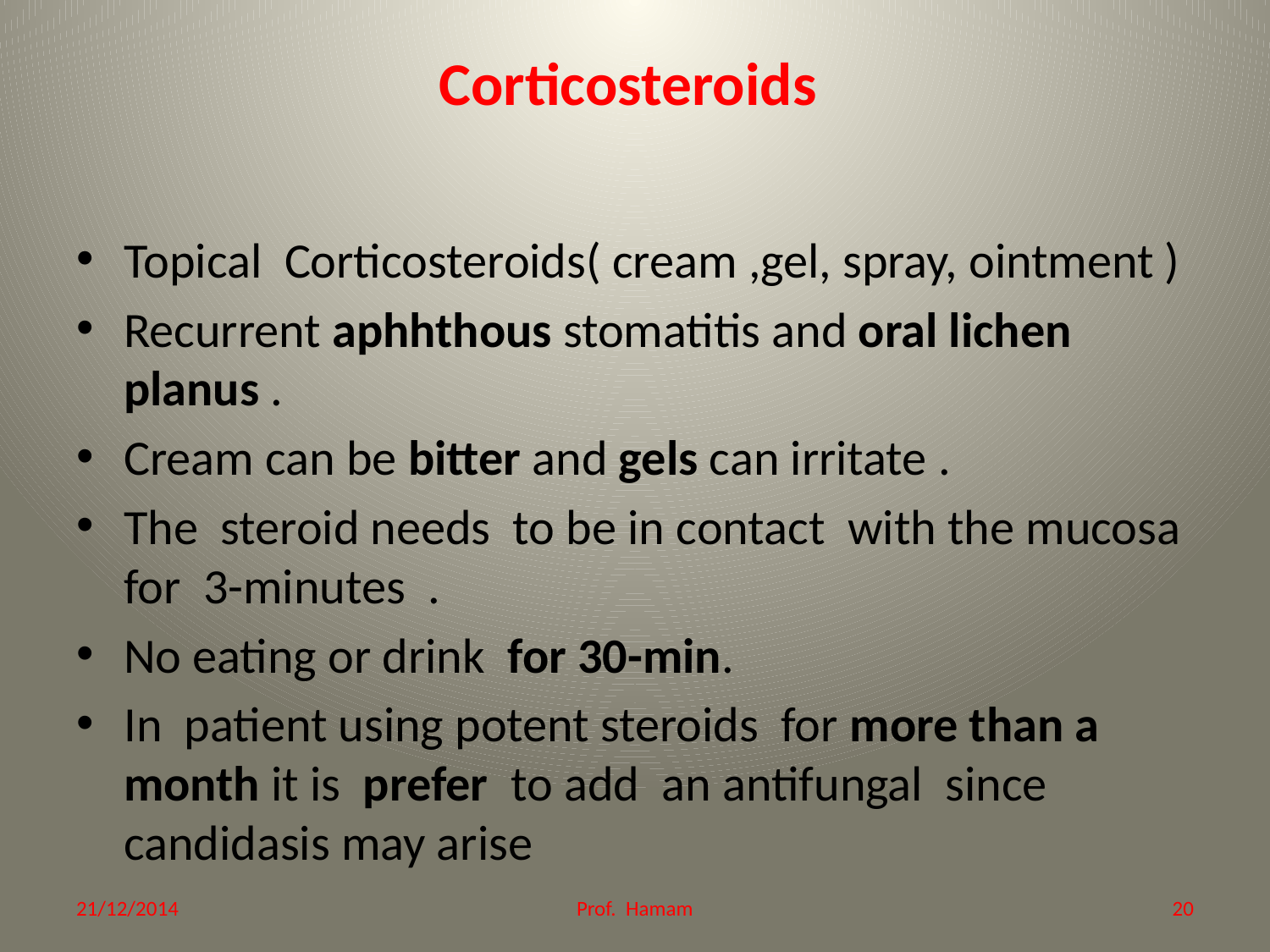

# Corticosteroids
Topical  Corticosteroids( cream ,gel, spray, ointment )
Recurrent aphhthous stomatitis and oral lichen planus .
Cream can be bitter and gels can irritate .
The  steroid needs  to be in contact  with the mucosa for  3-minutes  .
No eating or drink  for 30-min.
In  patient using potent steroids  for more than a month it is  prefer  to add  an antifungal  since  candidasis may arise
21/12/2014
Prof.  Hamam
20